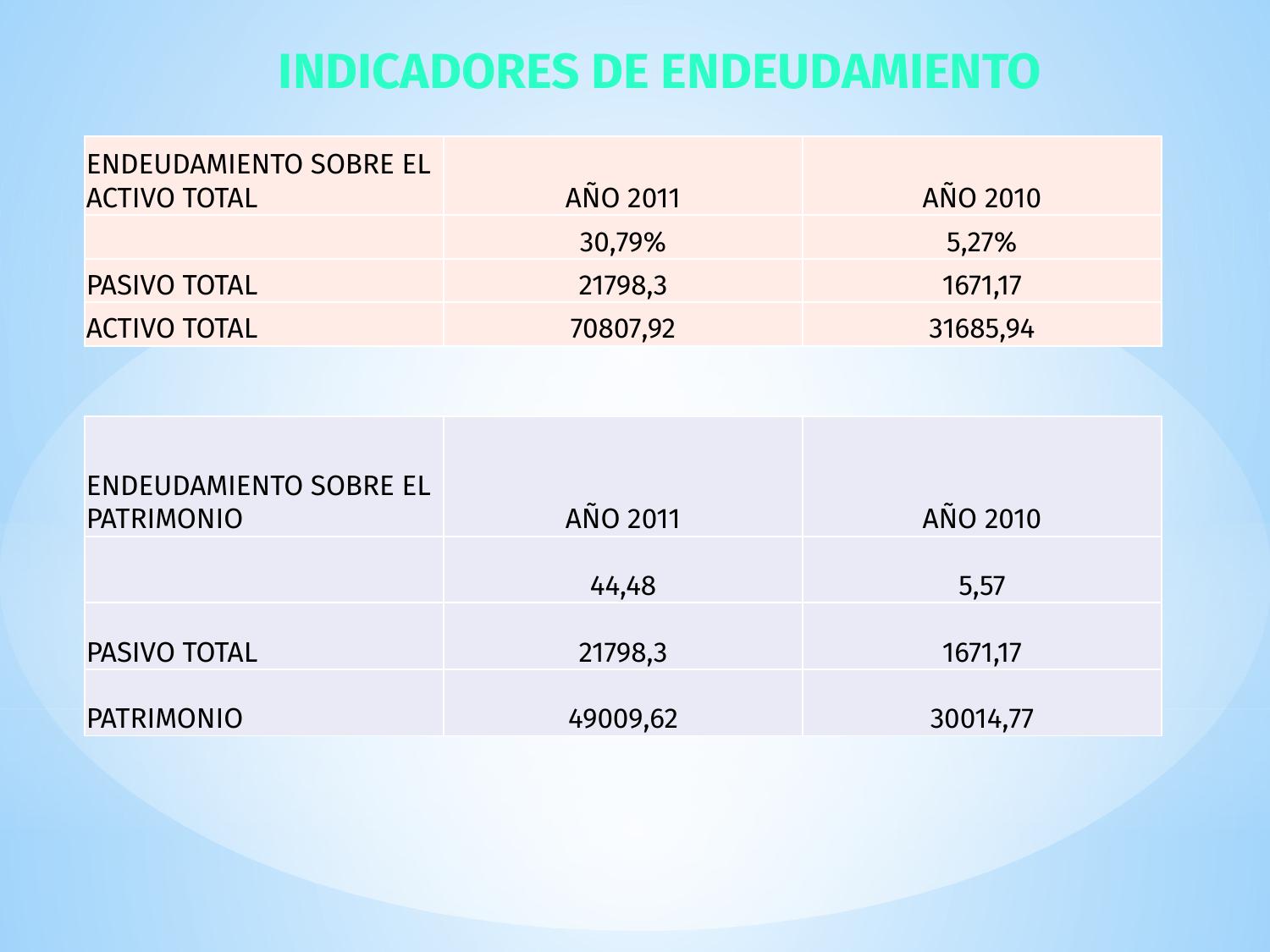

INDICADORES DE ENDEUDAMIENTO
| ENDEUDAMIENTO SOBRE EL ACTIVO TOTAL | AÑO 2011 | AÑO 2010 |
| --- | --- | --- |
|  | 30,79% | 5,27% |
| PASIVO TOTAL | 21798,3 | 1671,17 |
| ACTIVO TOTAL | 70807,92 | 31685,94 |
| ENDEUDAMIENTO SOBRE EL PATRIMONIO | AÑO 2011 | AÑO 2010 |
| --- | --- | --- |
|  | 44,48 | 5,57 |
| PASIVO TOTAL | 21798,3 | 1671,17 |
| PATRIMONIO | 49009,62 | 30014,77 |